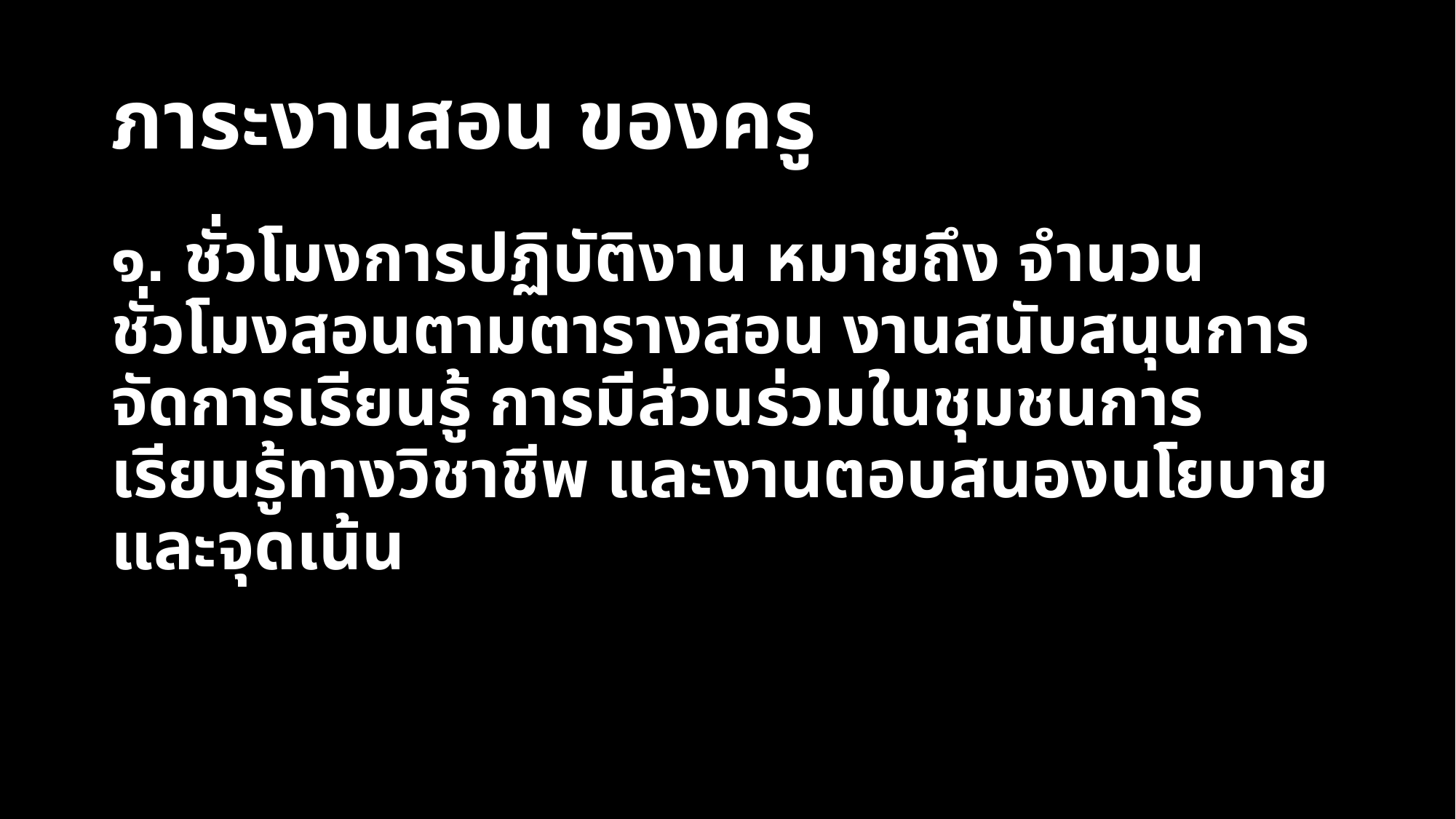

# ภาระงานสอน ของครู
๑. ชั่วโมงการปฏิบัติงาน หมายถึง จํานวนชั่วโมงสอนตามตารางสอน งานสนับสนุนการจัดการเรียนรู้ การมีส่วนร่วมในชุมชนการเรียนรู้ทางวิชาชีพ และงานตอบสนองนโยบายและจุดเน้น